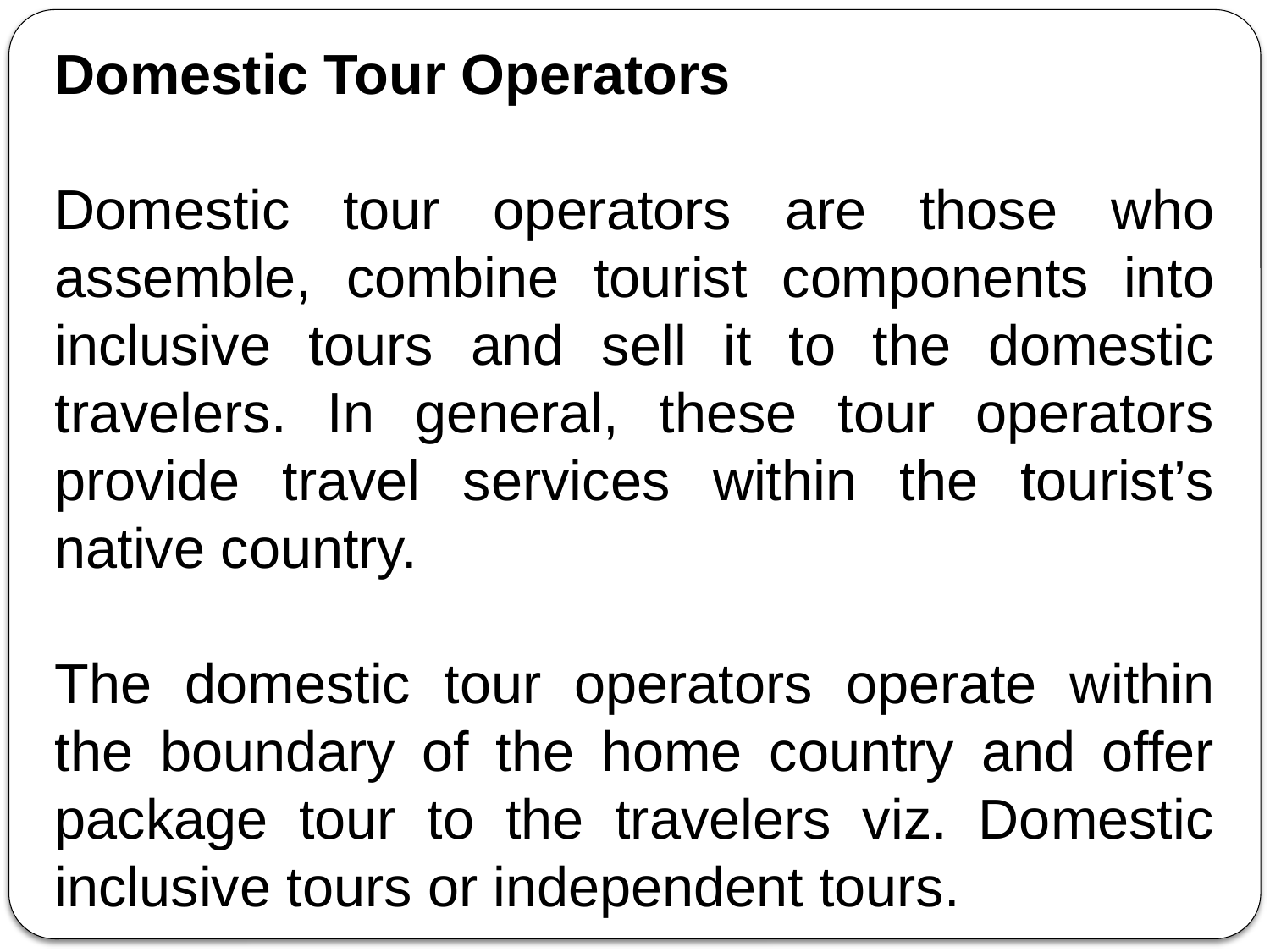

Domestic Tour Operators

Domestic tour operators are those who assemble, combine tourist components into inclusive tours and sell it to the domestic travelers. In general, these tour operators provide travel services within the tourist’s native country.

The domestic tour operators operate within the boundary of the home country and offer package tour to the travelers viz. Domestic inclusive tours or independent tours.